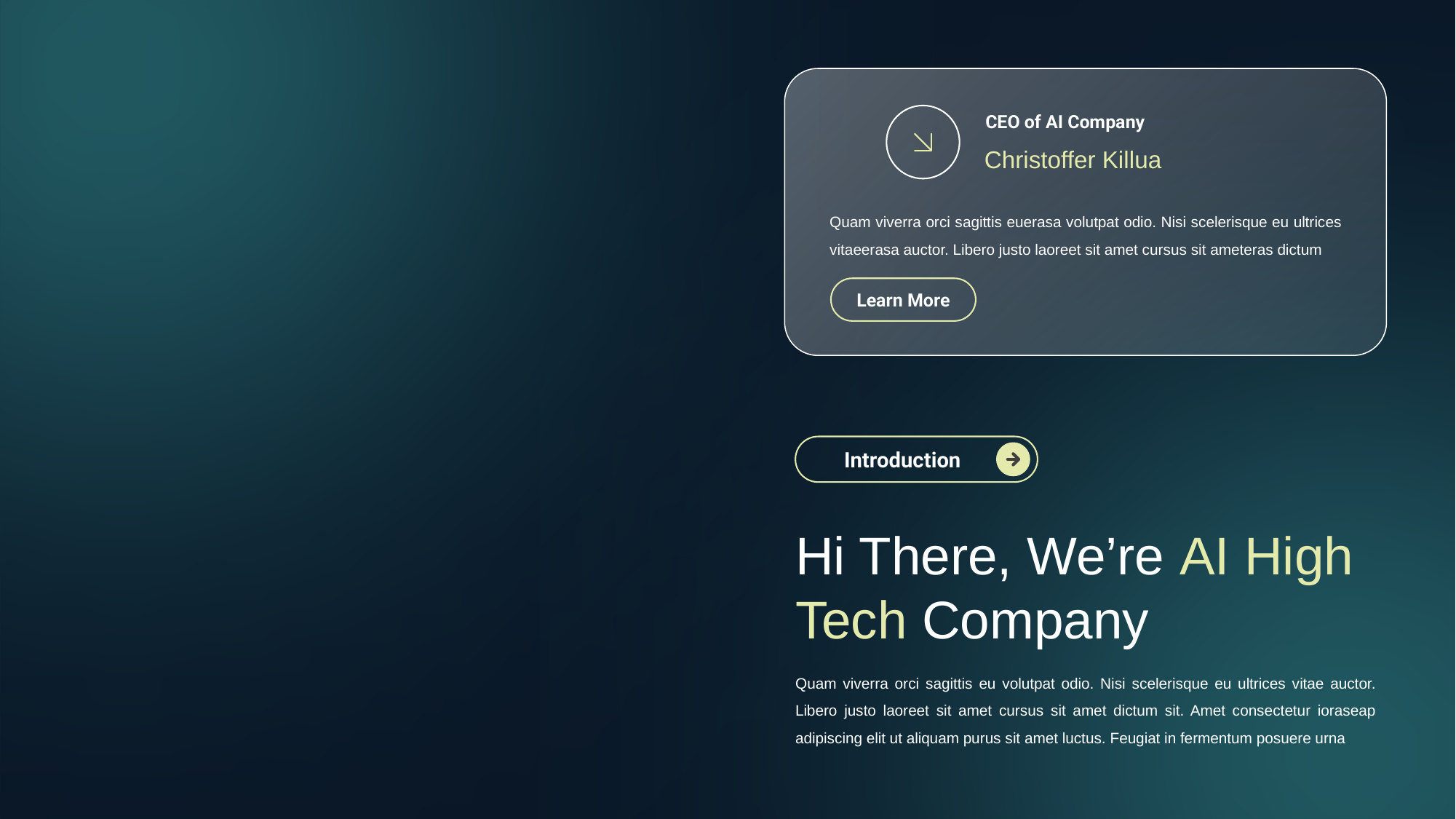

CEO of AI Company

Christoffer Killua
Quam viverra orci sagittis euerasa volutpat odio. Nisi scelerisque eu ultrices vitaeerasa auctor. Libero justo laoreet sit amet cursus sit ameteras dictum

Learn More

Introduction

Hi There, We’re AI High Tech Company
Quam viverra orci sagittis eu volutpat odio. Nisi scelerisque eu ultrices vitae auctor. Libero justo laoreet sit amet cursus sit amet dictum sit. Amet consectetur ioraseap adipiscing elit ut aliquam purus sit amet luctus. Feugiat in fermentum posuere urna